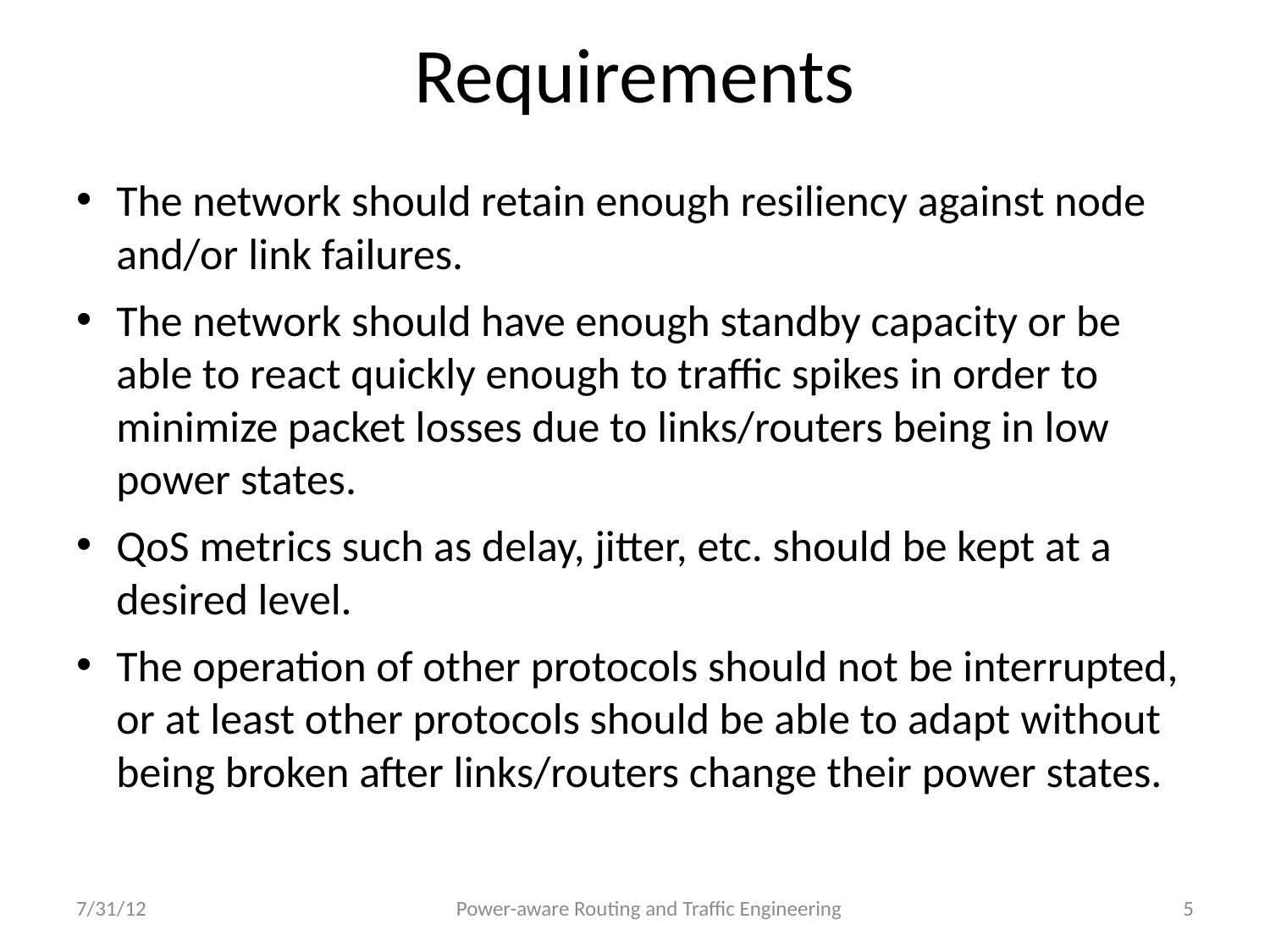

# Requirements
The network should retain enough resiliency against node and/or link failures.
The network should have enough standby capacity or be able to react quickly enough to traffic spikes in order to minimize packet losses due to links/routers being in low power states.
QoS metrics such as delay, jitter, etc. should be kept at a desired level.
The operation of other protocols should not be interrupted, or at least other protocols should be able to adapt without being broken after links/routers change their power states.
7/31/12
Power-aware Routing and Traffic Engineering
5